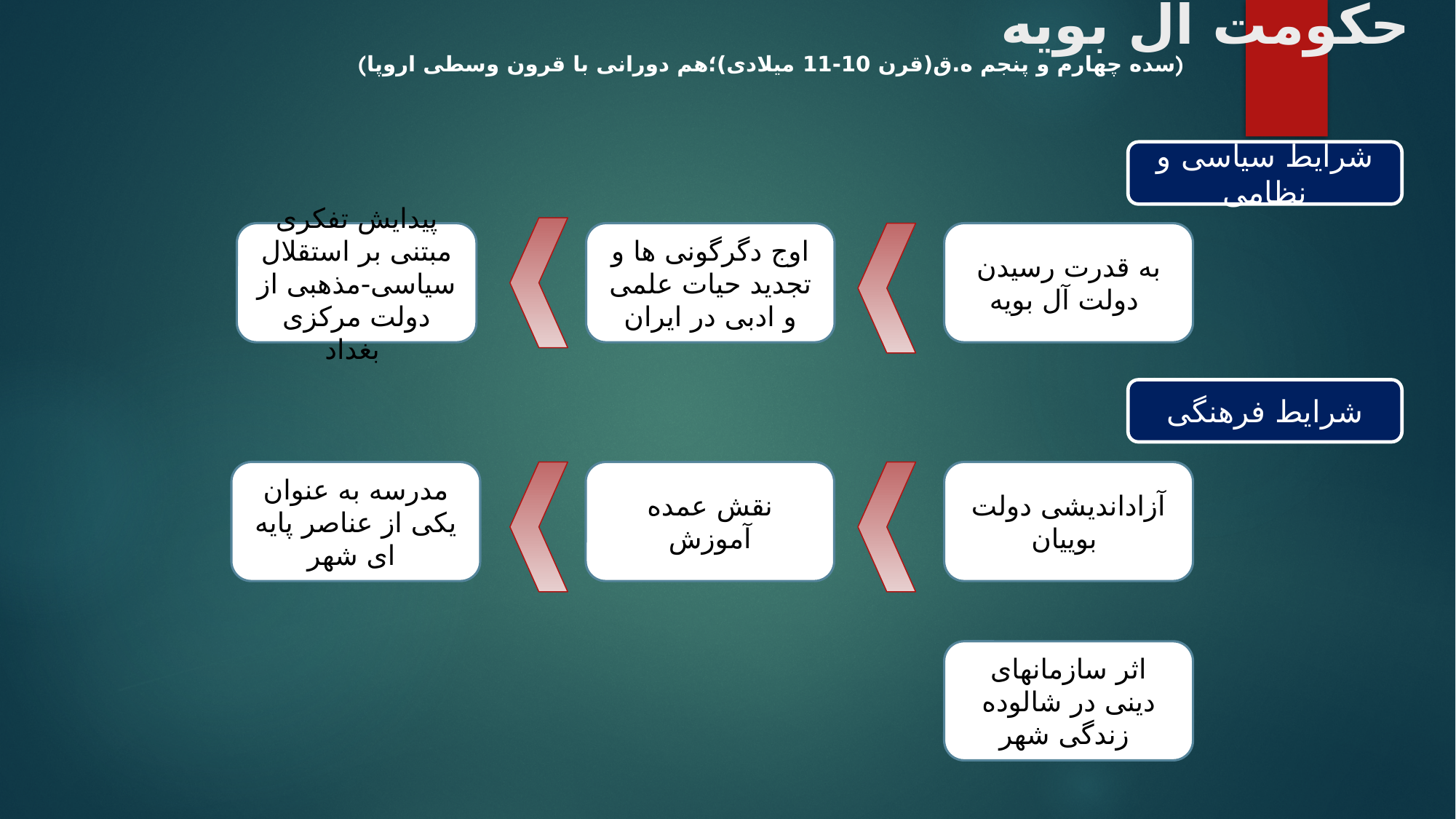

# حکومت آل بویه
(سده چهارم و پنجم ه.ق(قرن 10-11 میلادی)؛هم دورانی با قرون وسطی اروپا)
شرایط سیاسی و نظامی

پیدایش تفکری مبتنی بر استقلال سیاسی-مذهبی از دولت مرکزی بغداد
اوج دگرگونی ها و تجدید حیات علمی و ادبی در ایران

به قدرت رسیدن دولت آل بویه
شرایط فرهنگی
نقش عمده آموزش

آزاداندیشی دولت بوییان
مدرسه به عنوان یکی از عناصر پایه ای شهر

اثر سازمانهای دینی در شالوده زندگی شهر